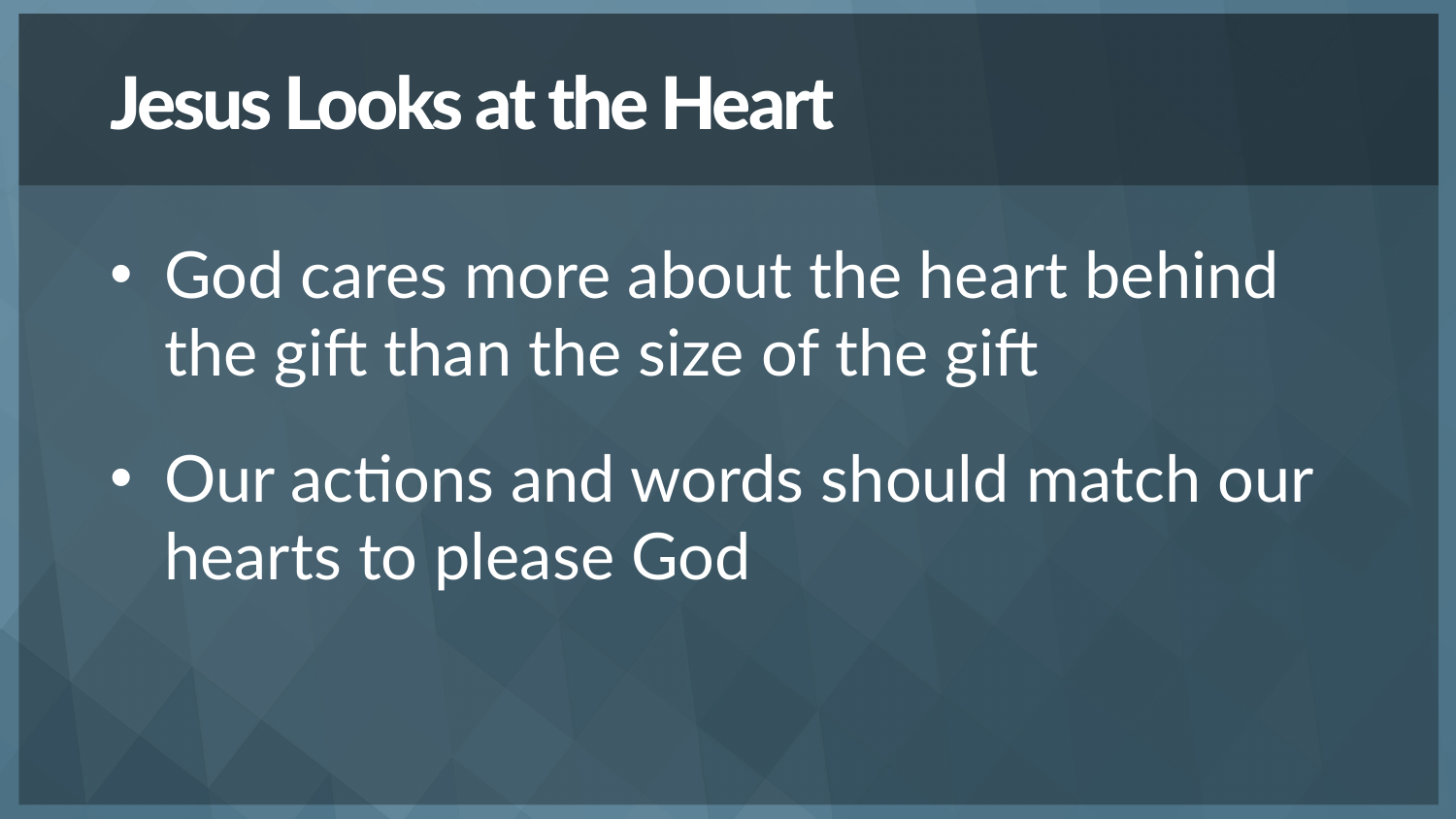

# Jesus Looks at the Heart
God cares more about the heart behind the gift than the size of the gift
Our actions and words should match our hearts to please God